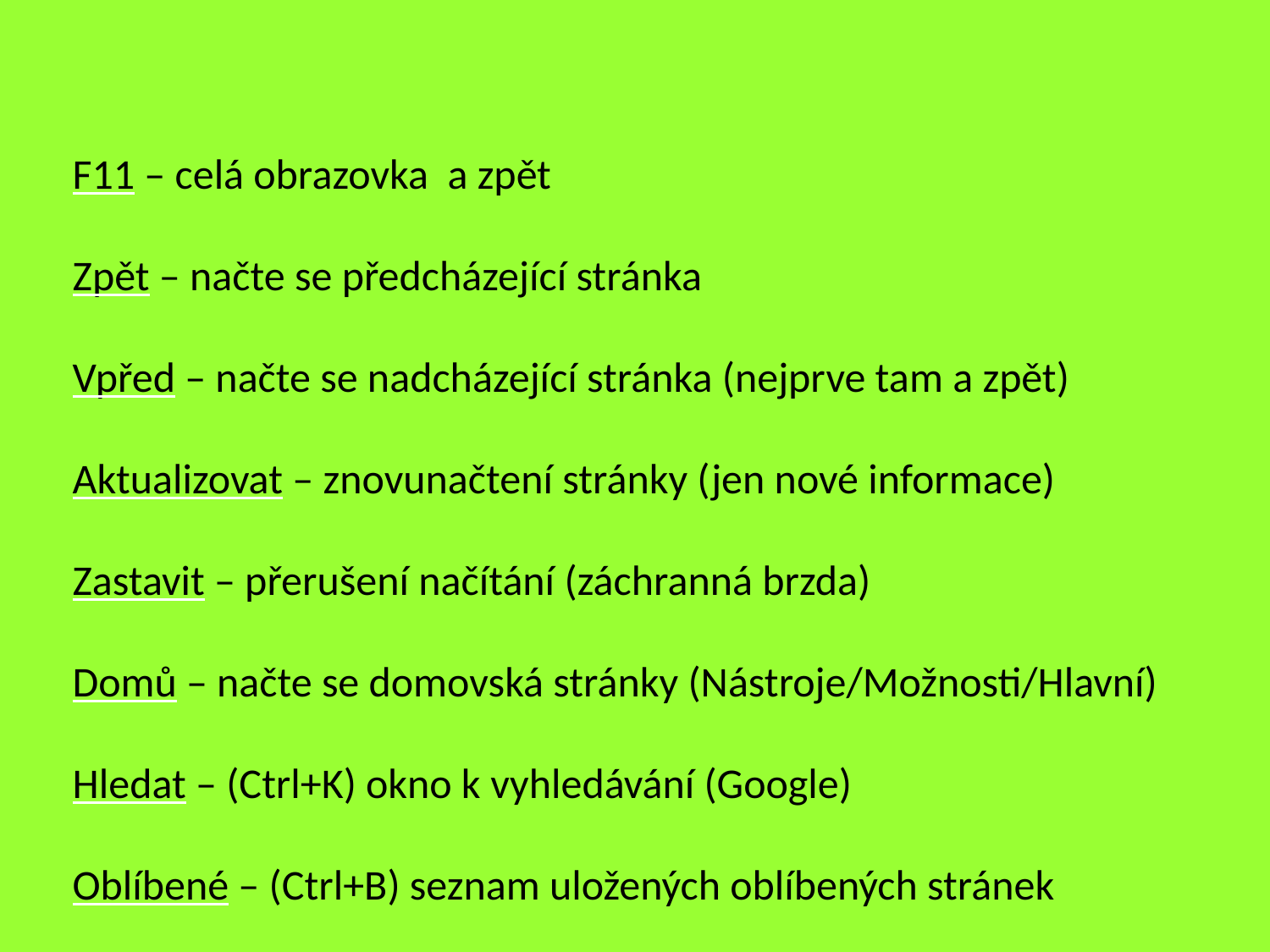

F11 – celá obrazovka  a zpět
Zpět – načte se předcházející stránka
Vpřed – načte se nadcházející stránka (nejprve tam a zpět)
Aktualizovat – znovunačtení stránky (jen nové informace)
Zastavit – přerušení načítání (záchranná brzda)
Domů – načte se domovská stránky (Nástroje/Možnosti/Hlavní)
Hledat – (Ctrl+K) okno k vyhledávání (Google)
Oblíbené – (Ctrl+B) seznam uložených oblíbených stránek